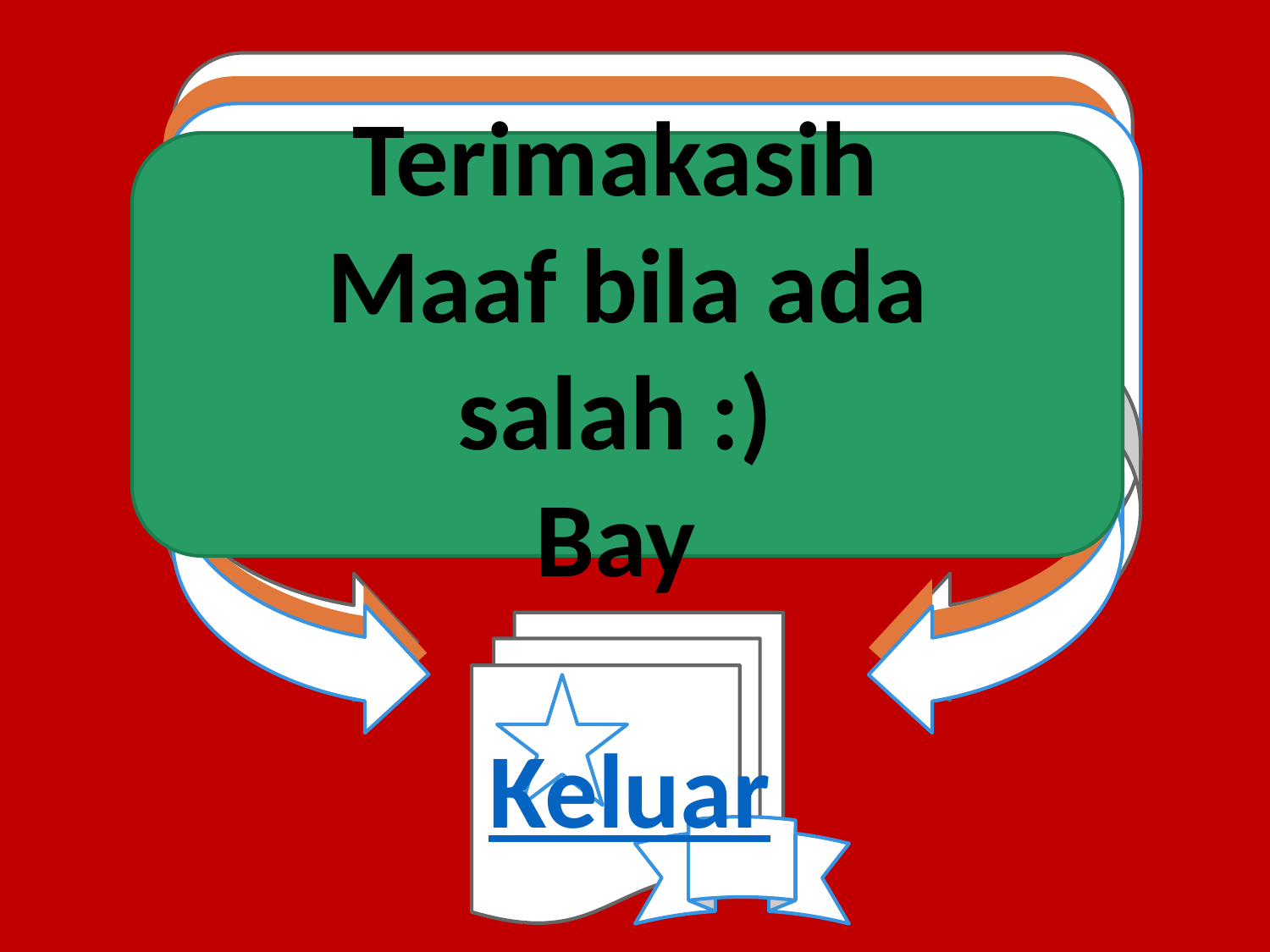

Terimakasih
Maaf bila ada salah :)
Bay

Keluar